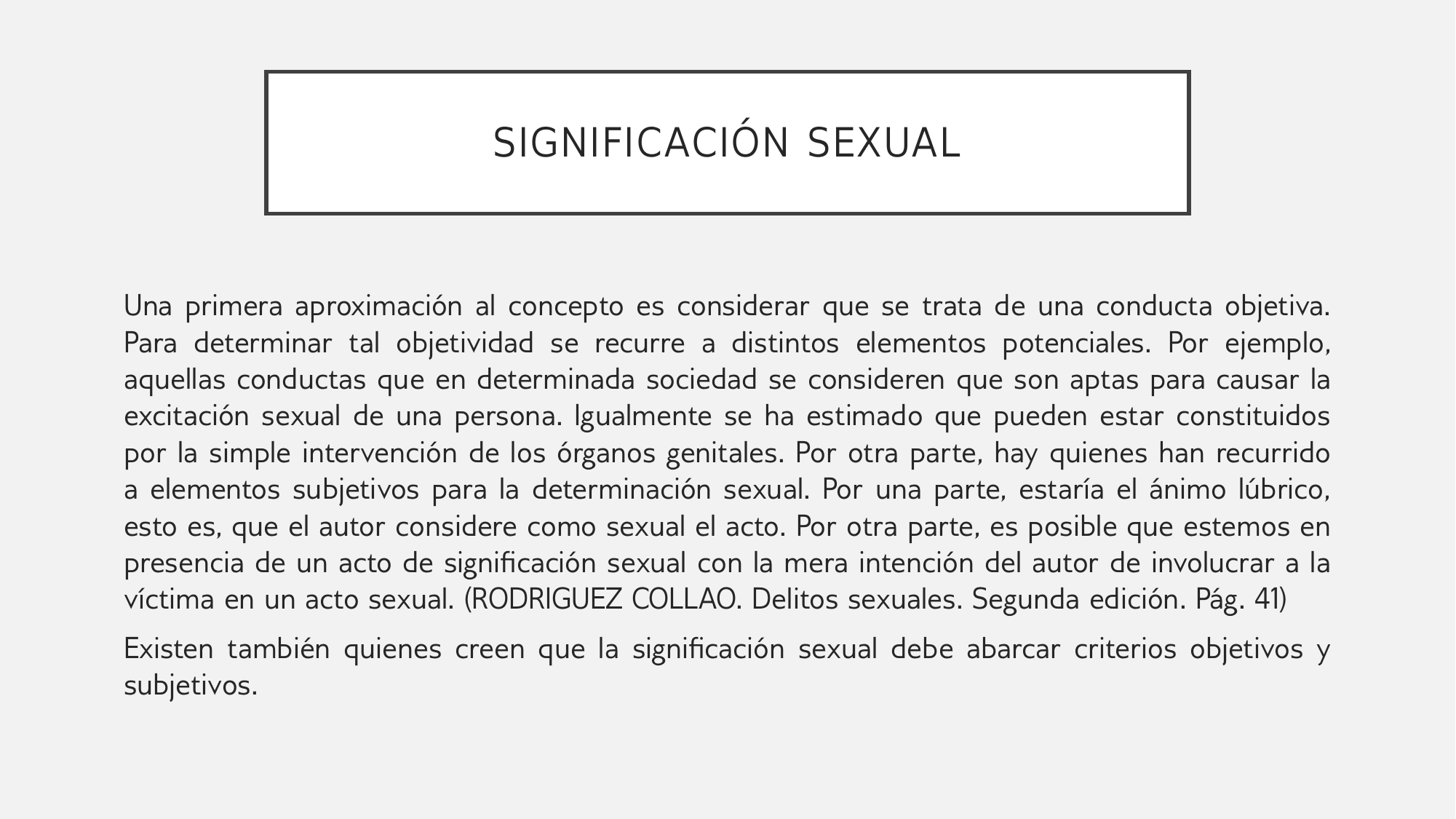

# Significación sexual
Una primera aproximación al concepto es considerar que se trata de una conducta objetiva. Para determinar tal objetividad se recurre a distintos elementos potenciales. Por ejemplo, aquellas conductas que en determinada sociedad se consideren que son aptas para causar la excitación sexual de una persona. Igualmente se ha estimado que pueden estar constituidos por la simple intervención de los órganos genitales. Por otra parte, hay quienes han recurrido a elementos subjetivos para la determinación sexual. Por una parte, estaría el ánimo lúbrico, esto es, que el autor considere como sexual el acto. Por otra parte, es posible que estemos en presencia de un acto de significación sexual con la mera intención del autor de involucrar a la víctima en un acto sexual. (RODRIGUEZ COLLAO. Delitos sexuales. Segunda edición. Pág. 41)
Existen también quienes creen que la significación sexual debe abarcar criterios objetivos y subjetivos.